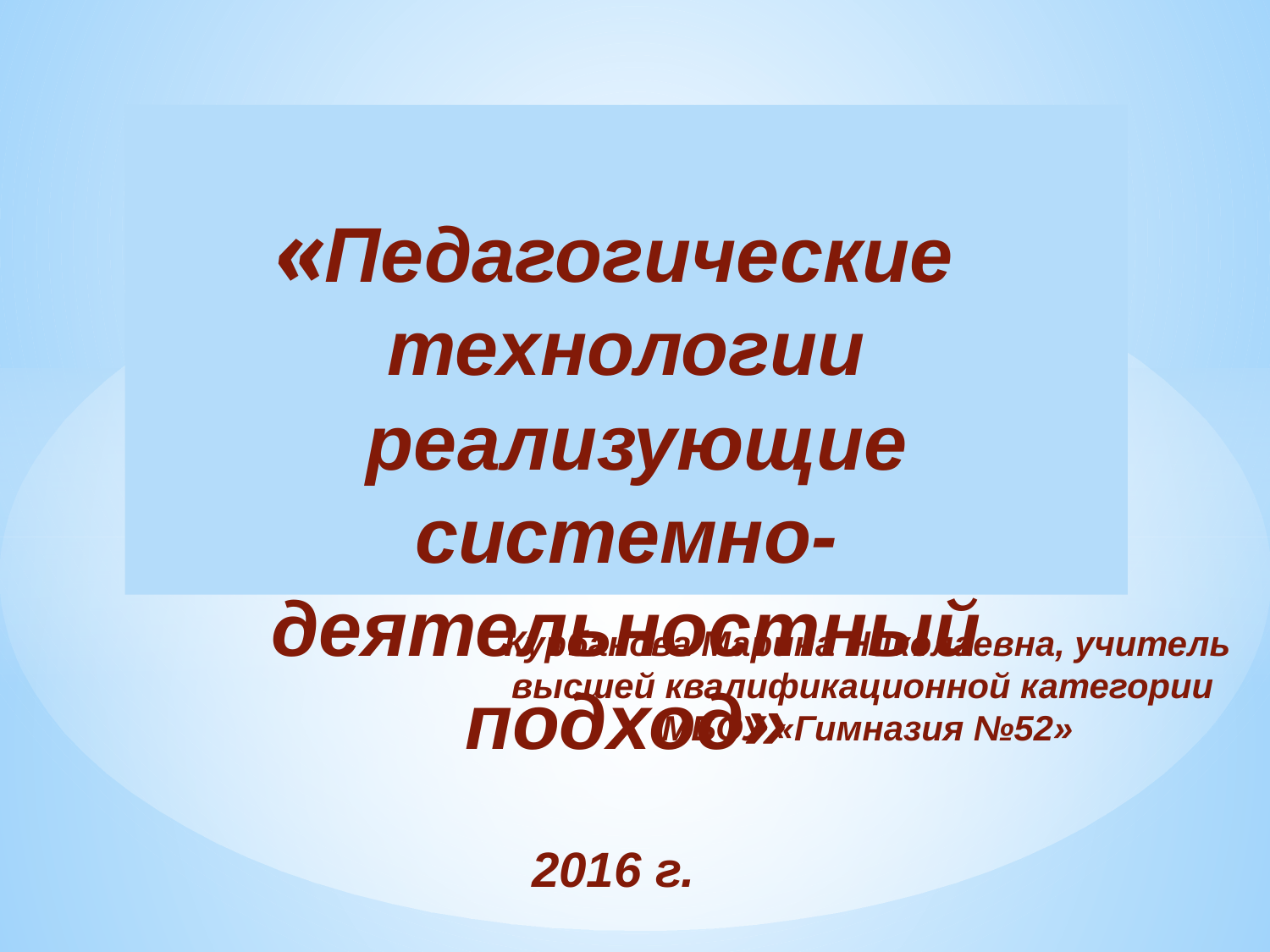

«Педагогические  технологии
 реализующие системно-деятельностный подход»

Курбанова Марина Николаевна, учитель высшей квалификационной категории  МБОУ «Гимназия №52»

2016 г.